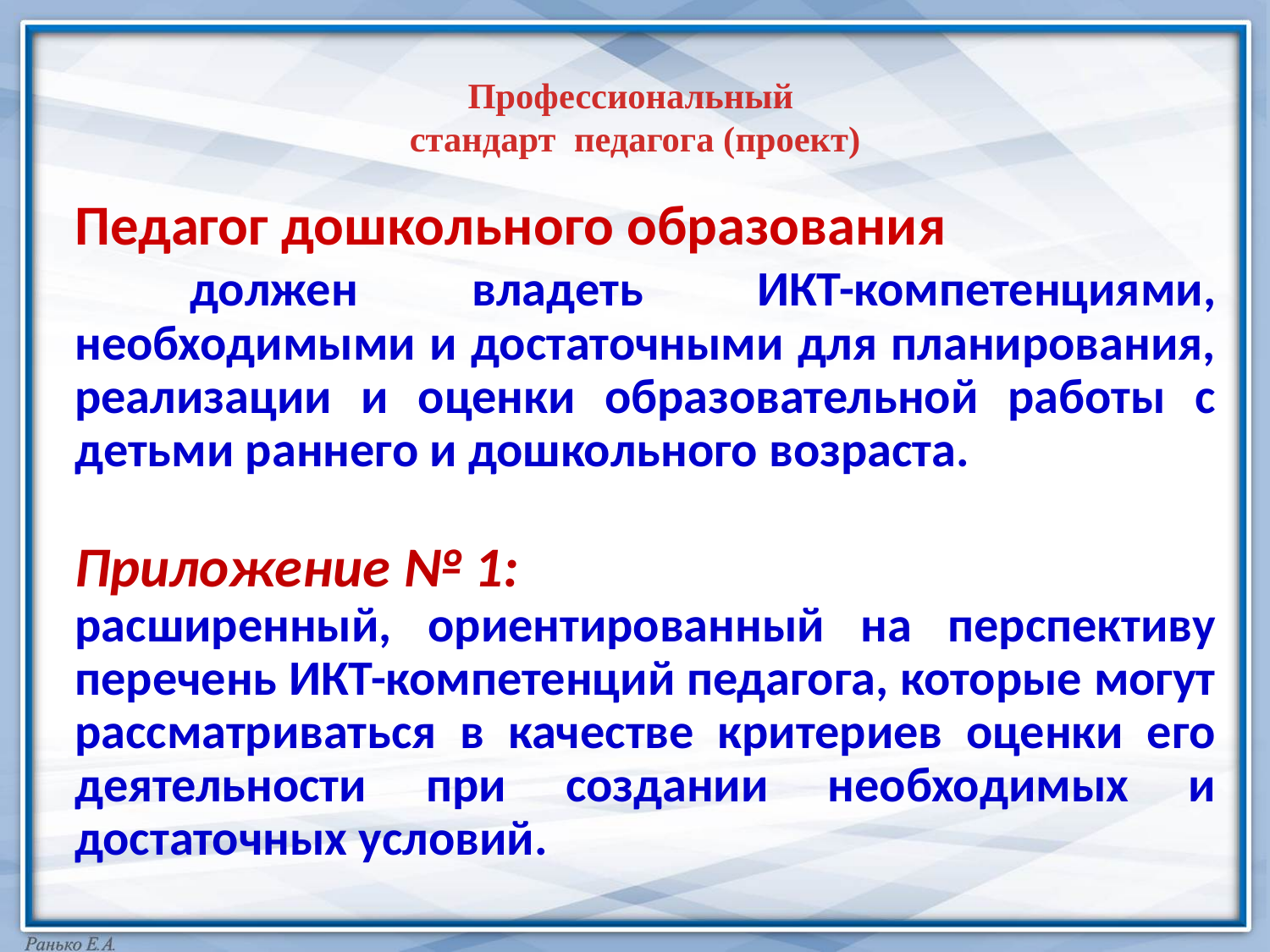

# Профессиональный стандарт  педагога (проект)
Педагог дошкольного образования
 должен владеть ИКТ-компетенциями, необходимыми и достаточными для планирования, реализации и оценки образовательной работы с детьми раннего и дошкольного возраста.

Приложение № 1:
расширенный, ориентированный на перспективу перечень ИКТ-компетенций педагога, которые могут рассматриваться в качестве критериев оценки его деятельности при создании необходимых и достаточных условий.